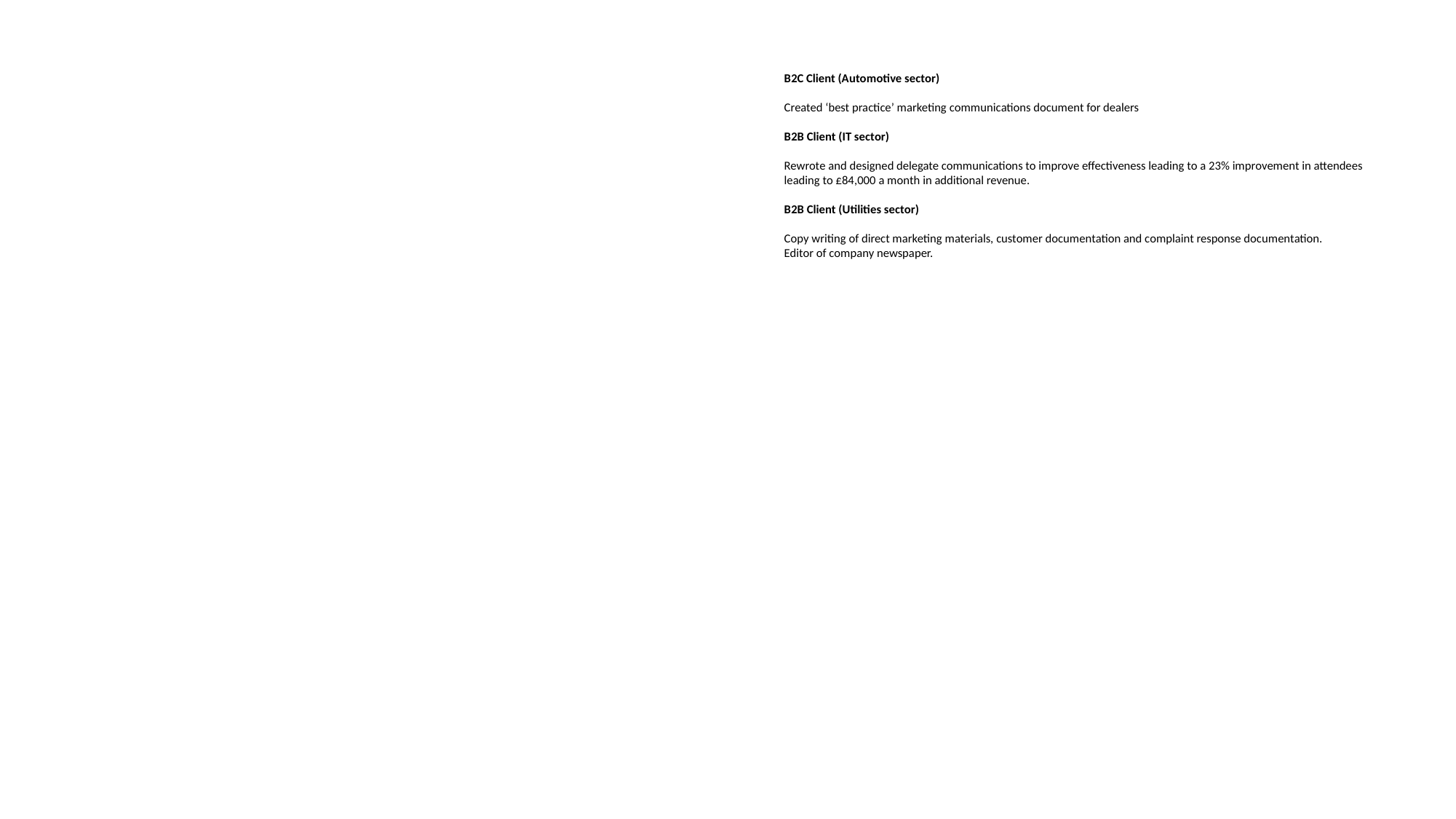

B2C Client (Automotive sector)

Created ‘best practice’ marketing communications document for dealers

B2B Client (IT sector)

Rewrote and designed delegate communications to improve effectiveness leading to a 23% improvement in attendees leading to £84,000 a month in additional revenue.

B2B Client (Utilities sector)

Copy writing of direct marketing materials, customer documentation and complaint response documentation.
Editor of company newspaper.